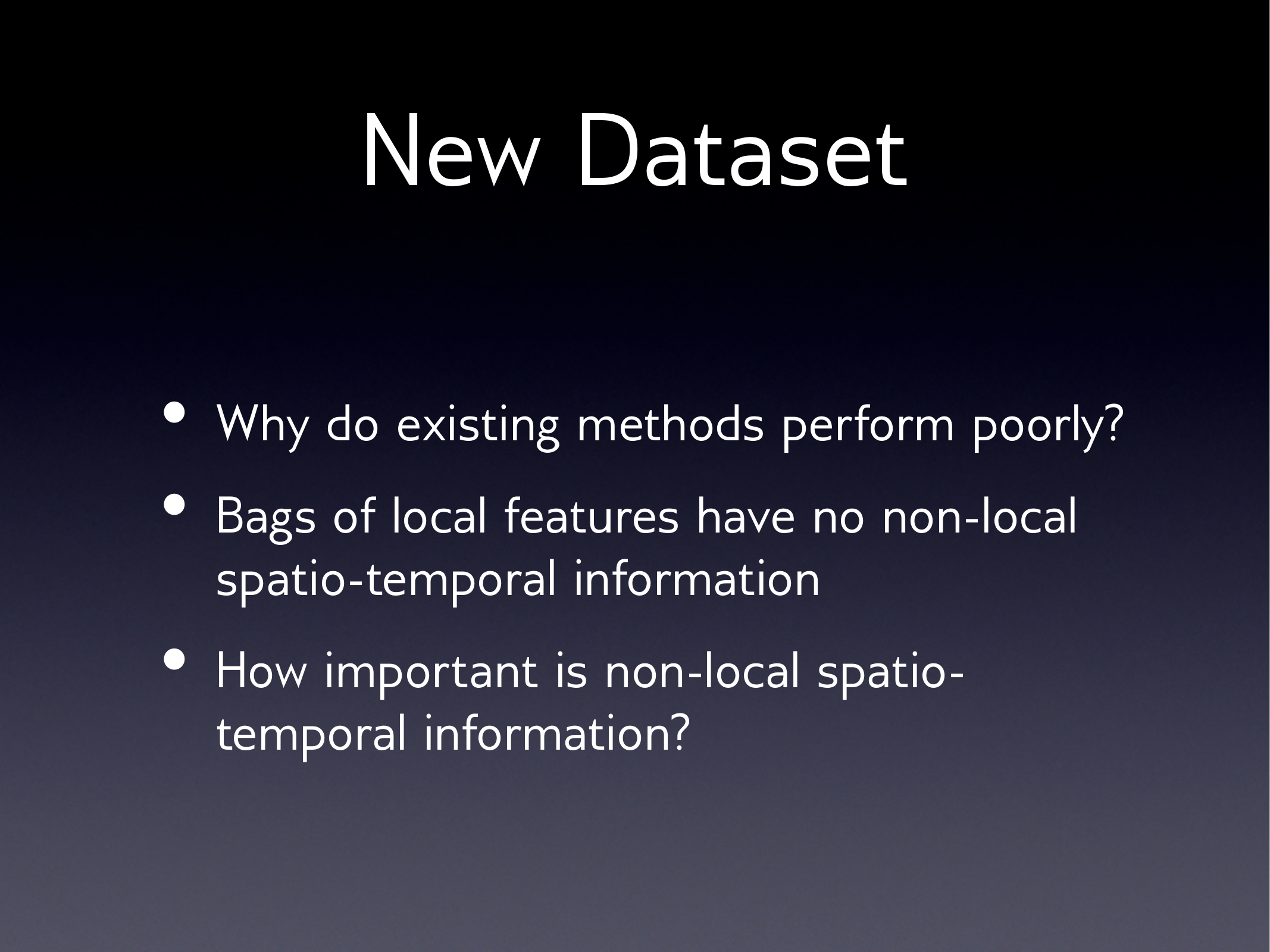

# New Dataset
Why do existing methods perform poorly?
Bags of local features have no non-local spatio-temporal information
How important is non-local spatio-temporal information?